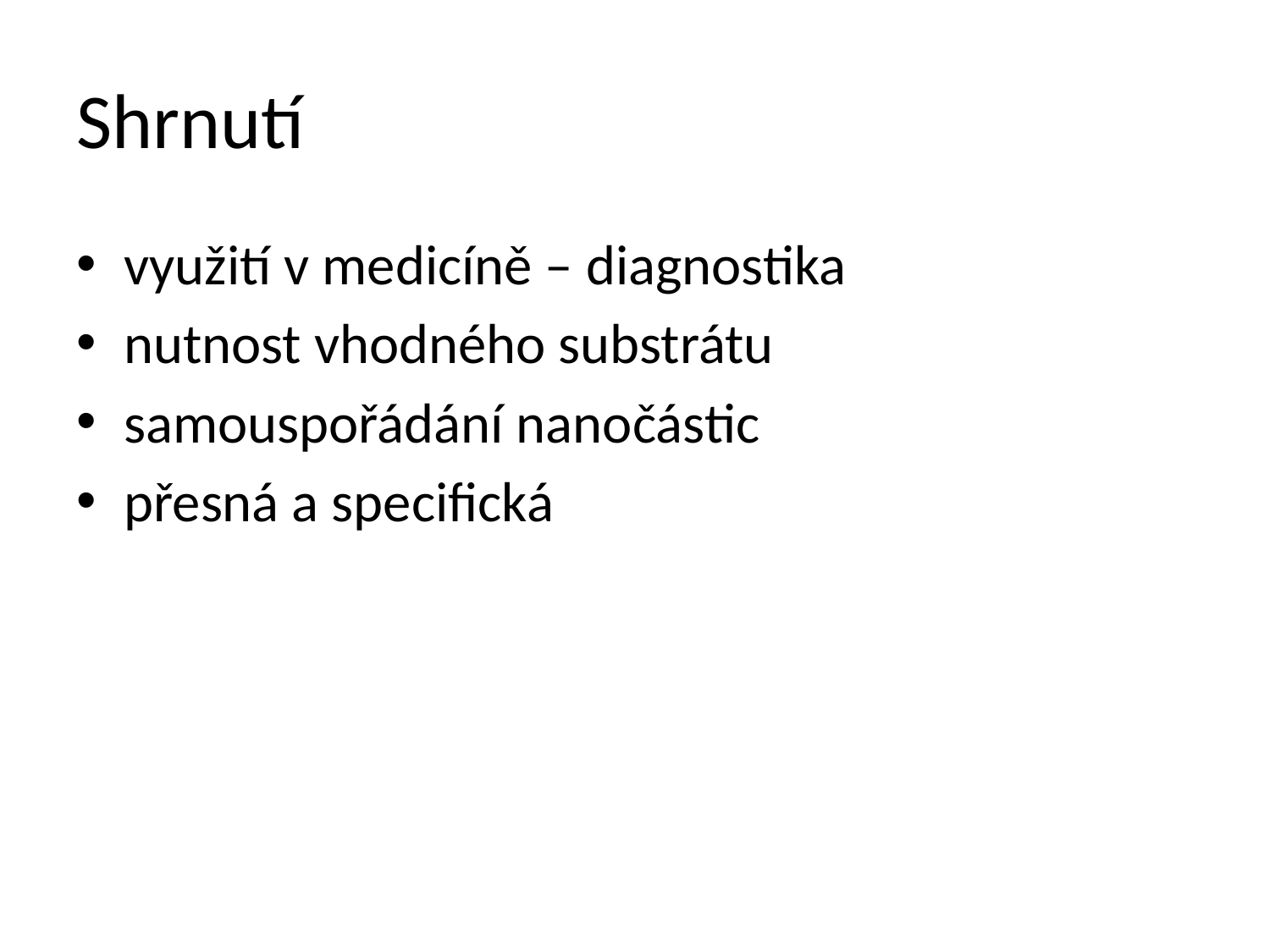

# Shrnutí
využití v medicíně – diagnostika
nutnost vhodného substrátu
samouspořádání nanočástic
přesná a specifická